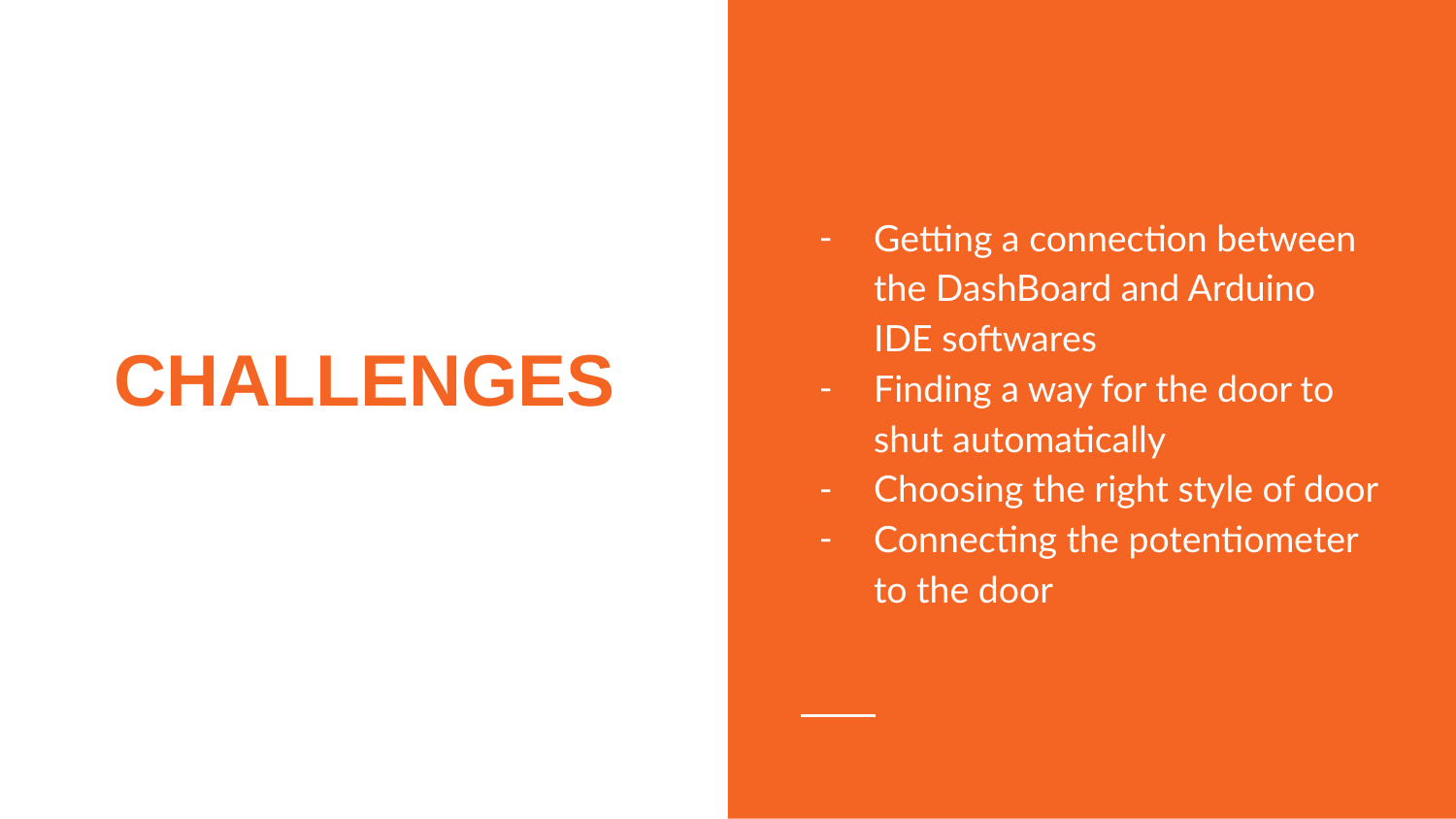

Getting a connection between the DashBoard and Arduino IDE softwares
Finding a way for the door to shut automatically
Choosing the right style of door
Connecting the potentiometer to the door
# CHALLENGES